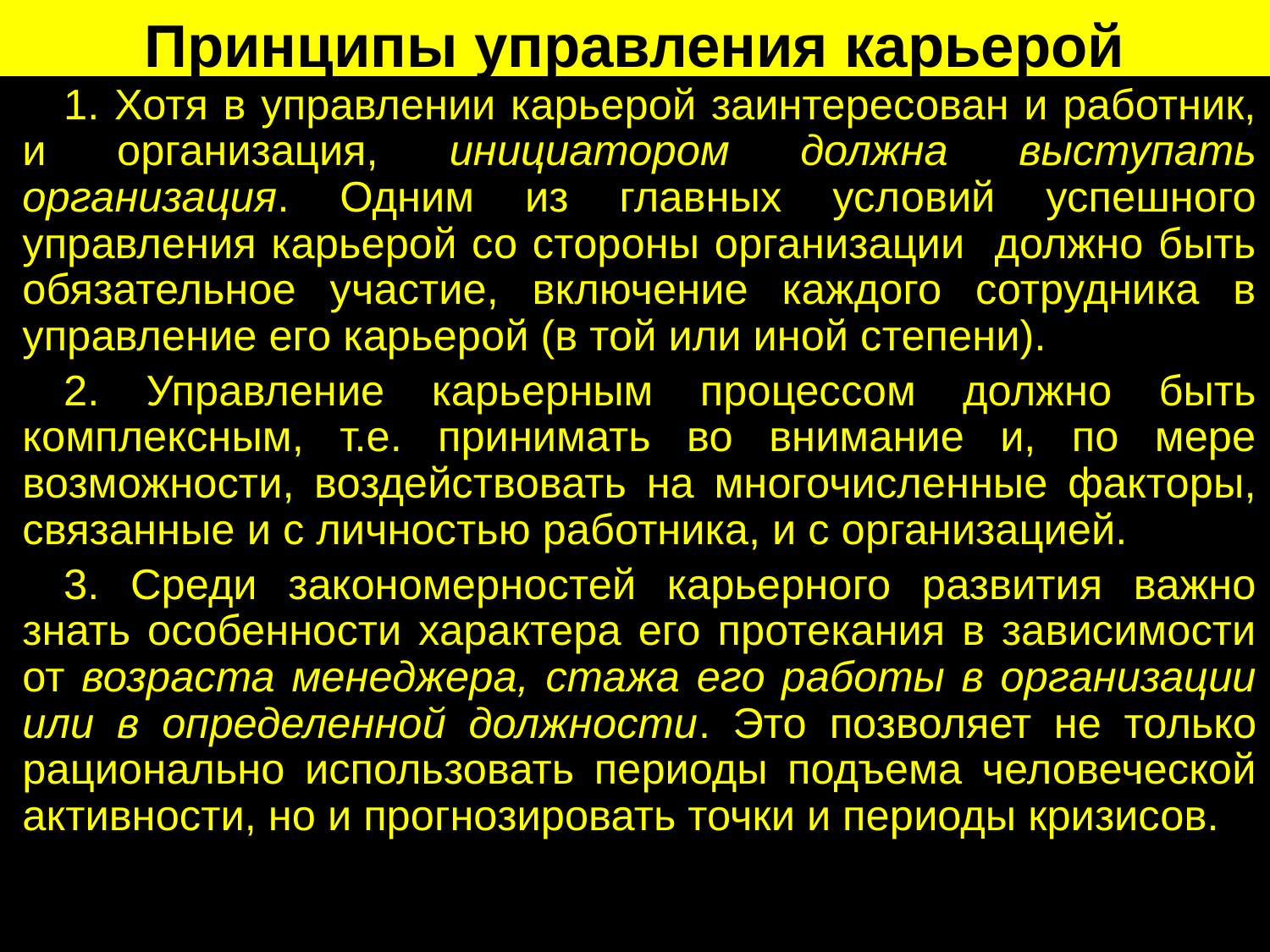

# Принципы управления карьерой
1. Хотя в управлении карьерой заинтересован и работник, и организация, инициатором должна выступать организация. Одним из главных условий успешного управления карьерой со стороны организации  должно быть обязательное участие, включение каждого сотрудника в управление его карьерой (в той или иной степени).
2. Управление карьерным процессом должно быть комплексным, т.е. принимать во внимание и, по мере возможности, воздействовать на многочисленные факторы, связанные и с личностью работника, и с организацией.
3. Среди закономерностей карьерного развития важно знать особенности характера его протекания в зависимости от возраста менеджера, стажа его работы в организации или в определенной должности. Это позволяет не только рационально использовать периоды подъема человеческой активности, но и прогнозировать точки и периоды кризисов.